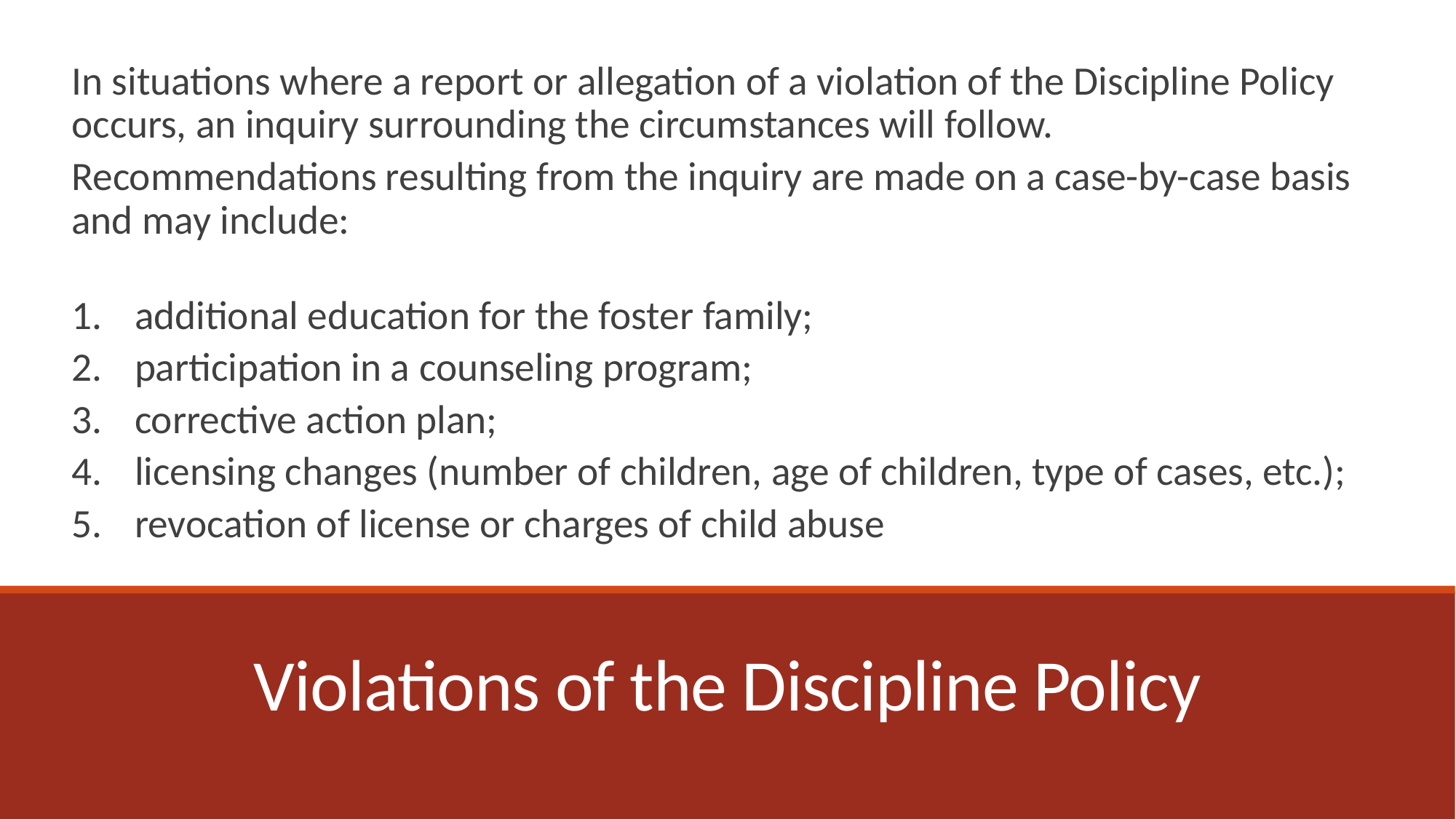

In situations where a report or allegation of a violation of the Discipline Policy occurs, an inquiry surrounding the circumstances will follow.
Recommendations resulting from the inquiry are made on a case-by-case basis and may include:
additional education for the foster family;
participation in a counseling program;
corrective action plan;
licensing changes (number of children, age of children, type of cases, etc.);
revocation of license or charges of child abuse

# Violations of the Discipline Policy